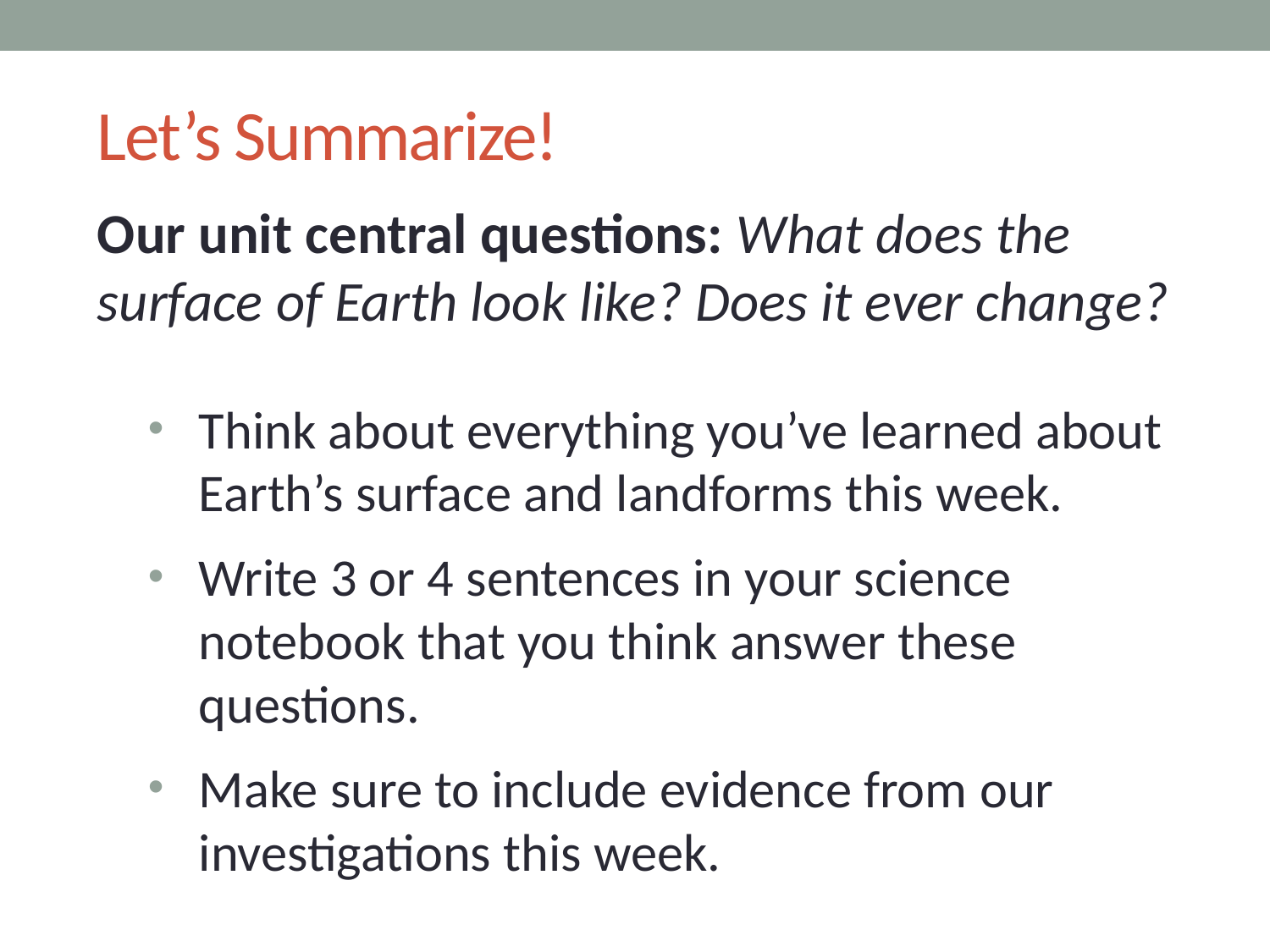

# Let’s Summarize!
Our unit central questions: What does the surface of Earth look like? Does it ever change?
Think about everything you’ve learned about Earth’s surface and landforms this week.
Write 3 or 4 sentences in your science notebook that you think answer these questions.
Make sure to include evidence from our investigations this week.